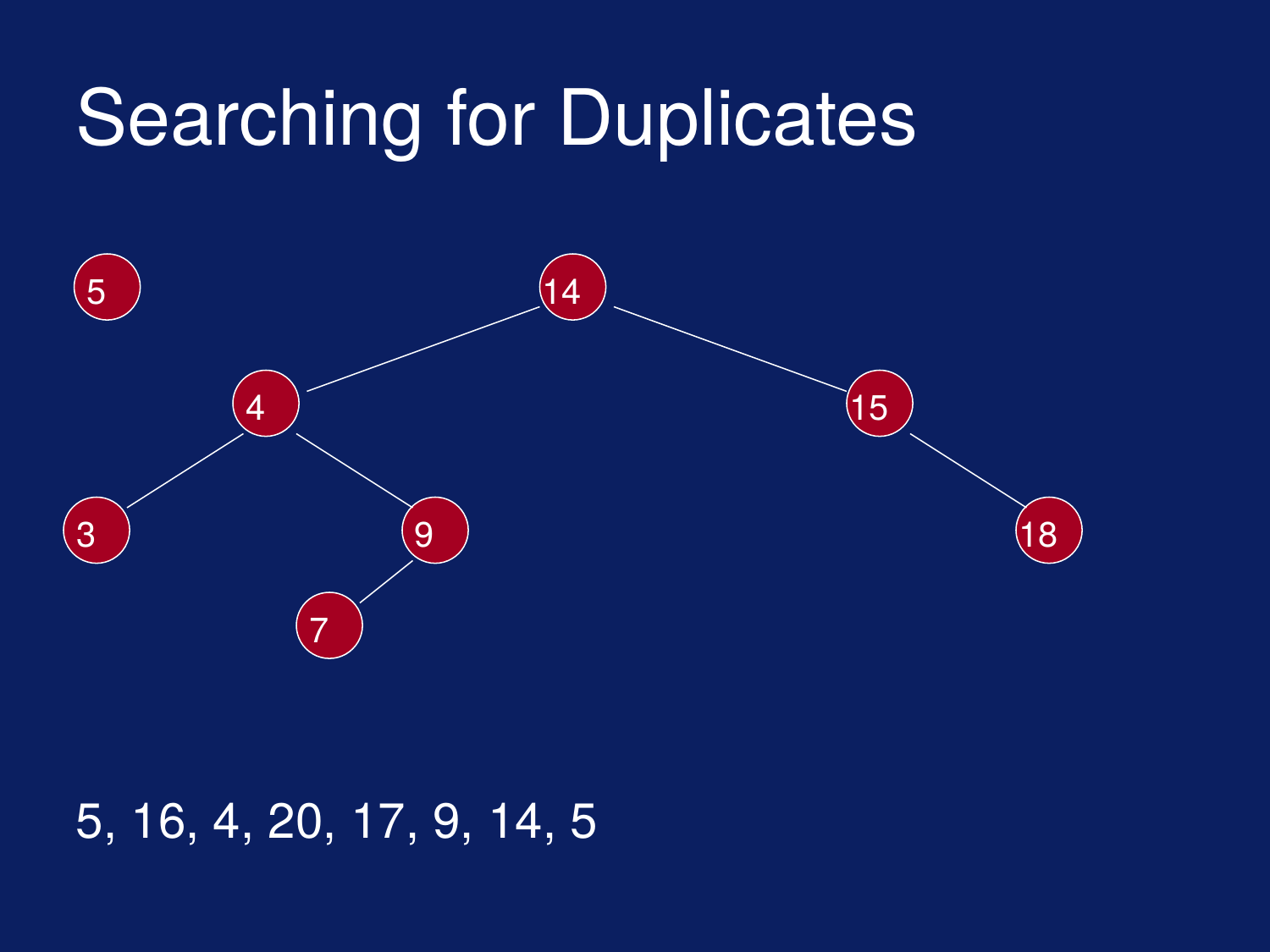

# Searching for Duplicates

5

14

4

15

3

9

18

7
5, 16, 4, 20, 17, 9, 14, 5